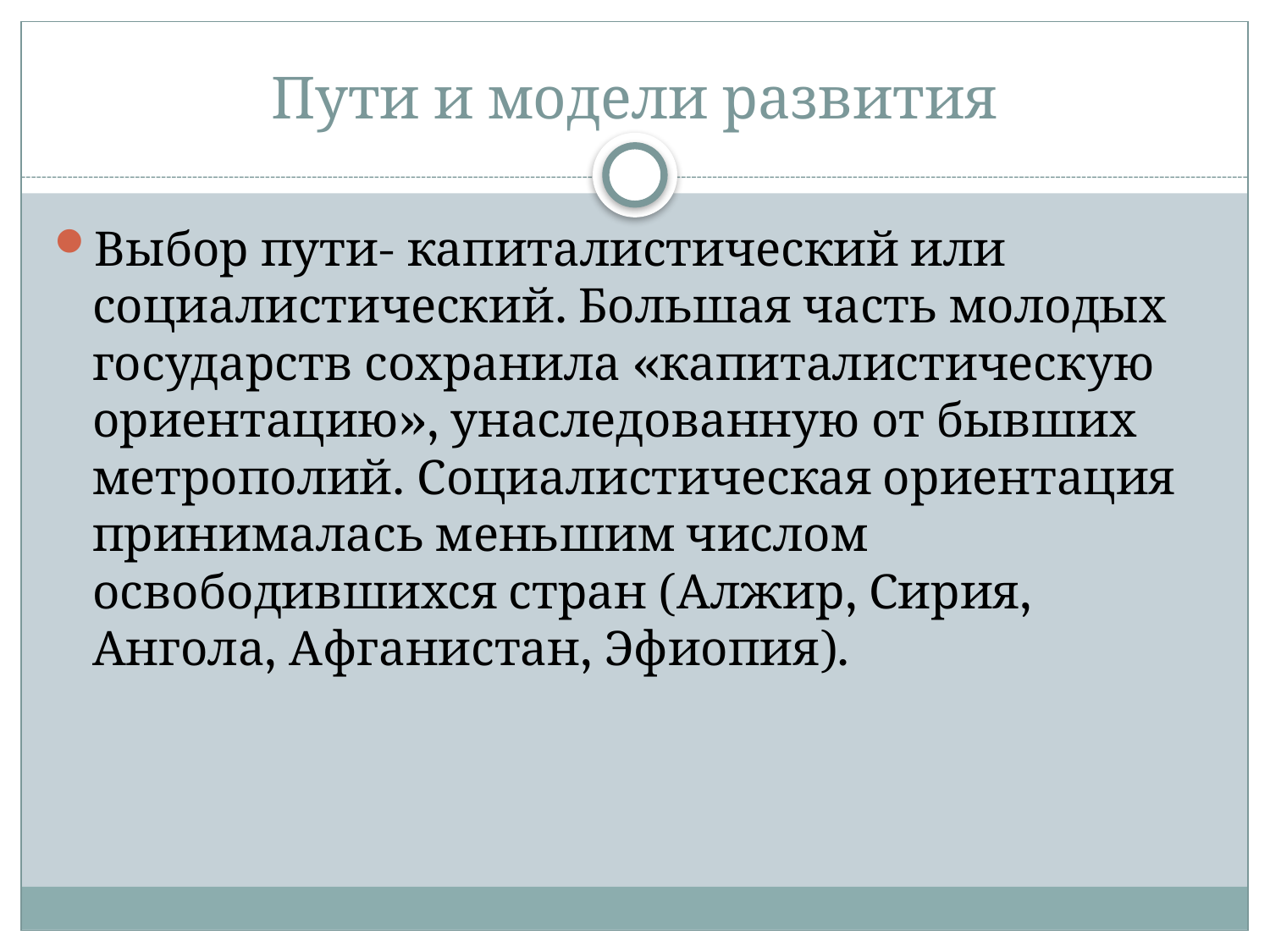

# Пути и модели развития
Выбор пути- капиталистический или социалистический. Большая часть молодых государств сохранила «капиталистическую ориентацию», унаследованную от бывших метрополий. Социалистическая ориентация принималась меньшим числом освободившихся стран (Алжир, Сирия, Ангола, Афганистан, Эфиопия).